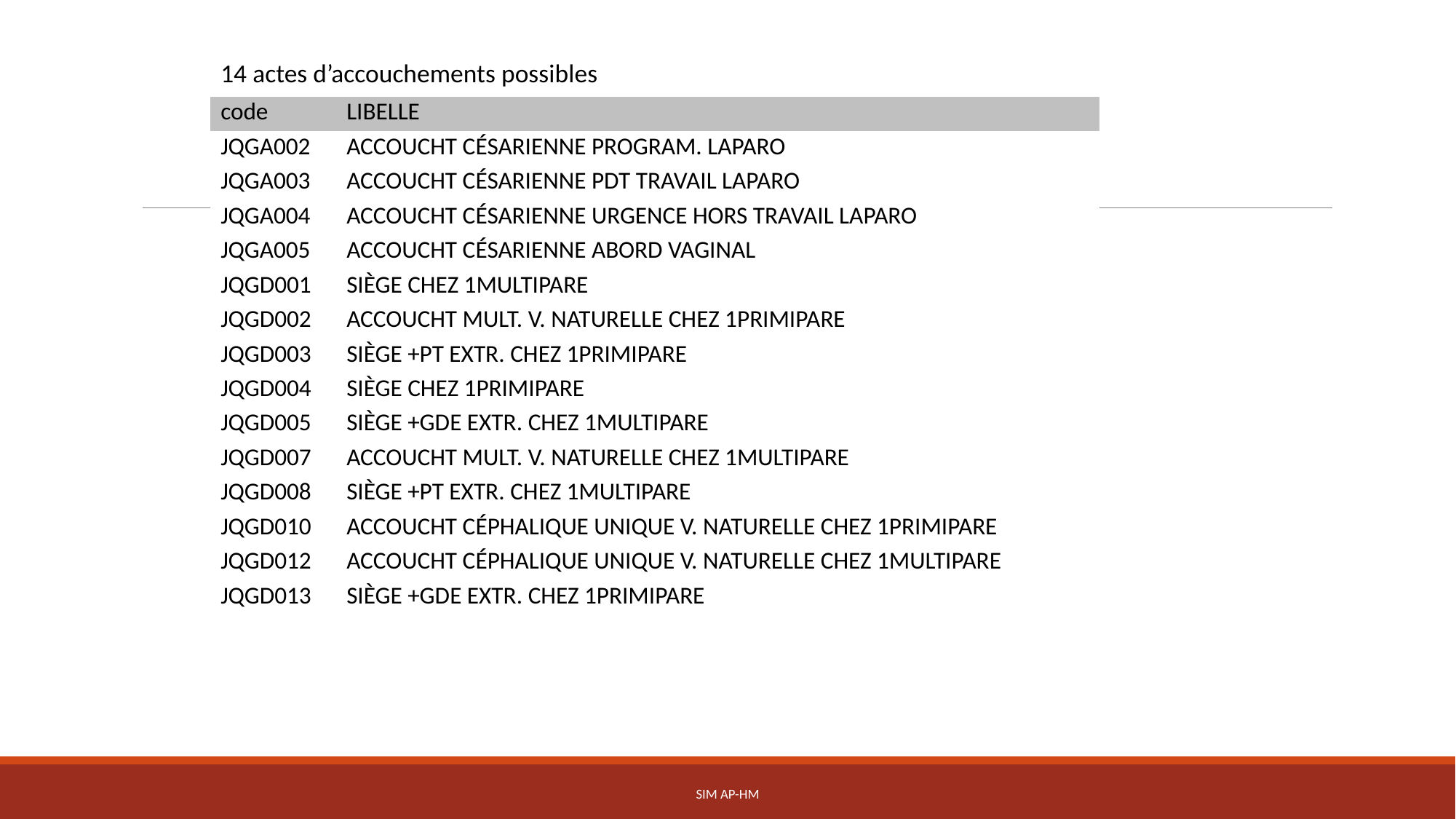

#
| 14 actes d’accouchements possibles |  |
| --- | --- |
| code | LIBELLE |
| JQGA002 | ACCOUCHT CÉSARIENNE PROGRAM. LAPARO |
| JQGA003 | ACCOUCHT CÉSARIENNE PDT TRAVAIL LAPARO |
| JQGA004 | ACCOUCHT CÉSARIENNE URGENCE HORS TRAVAIL LAPARO |
| JQGA005 | ACCOUCHT CÉSARIENNE ABORD VAGINAL |
| JQGD001 | SIÈGE CHEZ 1MULTIPARE |
| JQGD002 | ACCOUCHT MULT. V. NATURELLE CHEZ 1PRIMIPARE |
| JQGD003 | SIÈGE +PT EXTR. CHEZ 1PRIMIPARE |
| JQGD004 | SIÈGE CHEZ 1PRIMIPARE |
| JQGD005 | SIÈGE +GDE EXTR. CHEZ 1MULTIPARE |
| JQGD007 | ACCOUCHT MULT. V. NATURELLE CHEZ 1MULTIPARE |
| JQGD008 | SIÈGE +PT EXTR. CHEZ 1MULTIPARE |
| JQGD010 | ACCOUCHT CÉPHALIQUE UNIQUE V. NATURELLE CHEZ 1PRIMIPARE |
| JQGD012 | ACCOUCHT CÉPHALIQUE UNIQUE V. NATURELLE CHEZ 1MULTIPARE |
| JQGD013 | SIÈGE +GDE EXTR. CHEZ 1PRIMIPARE |

SIM AP-HM